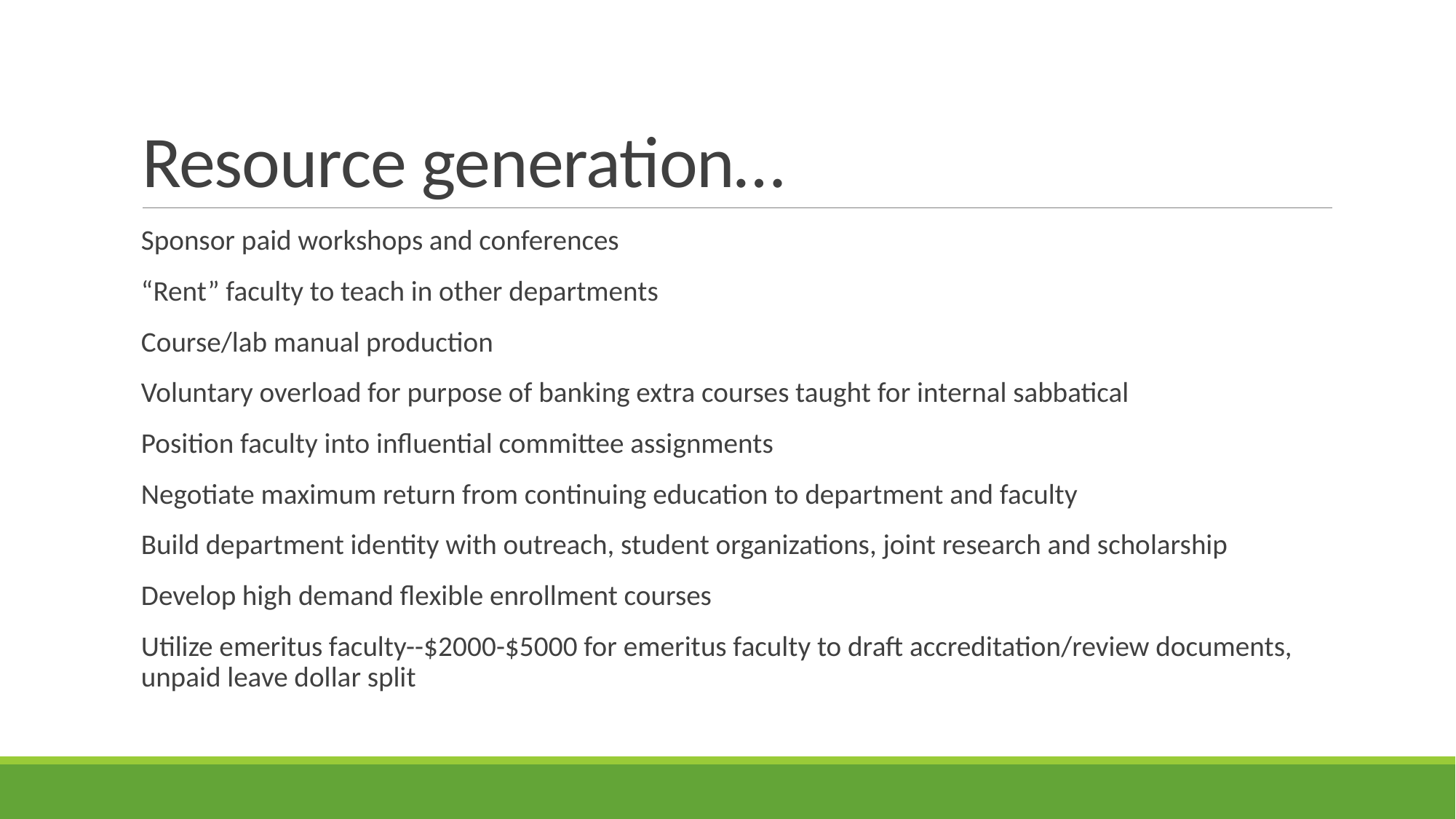

# Resource generation…
Sponsor paid workshops and conferences
“Rent” faculty to teach in other departments
Course/lab manual production
Voluntary overload for purpose of banking extra courses taught for internal sabbatical
Position faculty into influential committee assignments
Negotiate maximum return from continuing education to department and faculty
Build department identity with outreach, student organizations, joint research and scholarship
Develop high demand flexible enrollment courses
Utilize emeritus faculty--$2000-$5000 for emeritus faculty to draft accreditation/review documents, unpaid leave dollar split